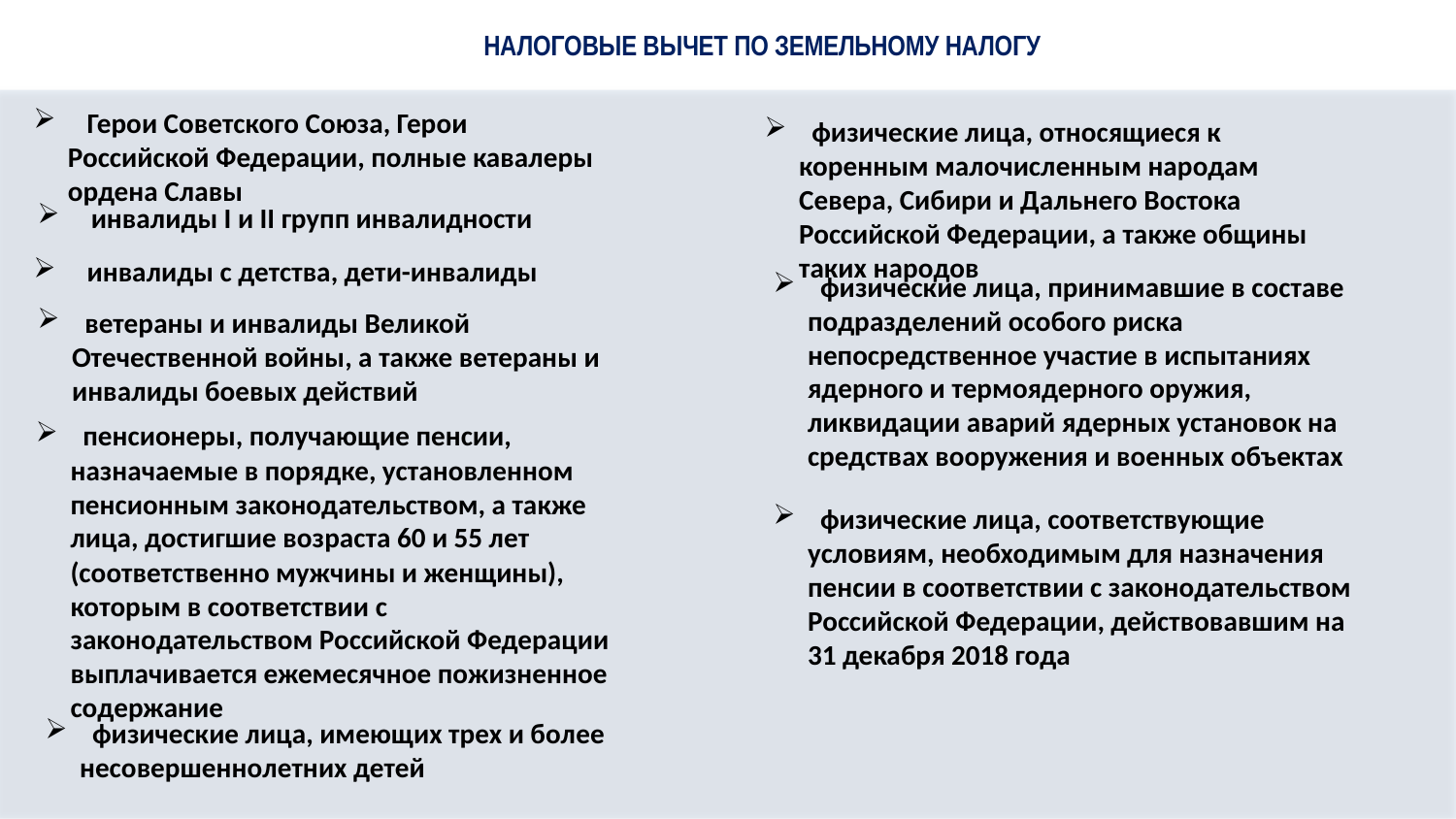

НАЛОГОВЫЕ ВЫЧЕТ ПО ЗЕМЕЛЬНОМУ НАЛОГУ

   Герои Советского Союза, Герои Российской Федерации, полные кавалеры ордена Славы
  физические лица, относящиеся к коренным малочисленным народам Севера, Сибири и Дальнего Востока Российской Федерации, а также общины таких народов
   инвалиды I и II групп инвалидности
   инвалиды с детства, дети-инвалиды

  физические лица, принимавшие в составе подразделений особого риска непосредственное участие в испытаниях ядерного и термоядерного оружия, ликвидации аварий ядерных установок на средствах вооружения и военных объектах
  ветераны и инвалиды Великой Отечественной войны, а также ветераны и инвалиды боевых действий
  пенсионеры, получающие пенсии, назначаемые в порядке, установленном пенсионным законодательством, а также лица, достигшие возраста 60 и 55 лет (соответственно мужчины и женщины), которым в соответствии с законодательством Российской Федерации выплачивается ежемесячное пожизненное содержание
  физические лица, соответствующие условиям, необходимым для назначения пенсии в соответствии с законодательством Российской Федерации, действовавшим на 31 декабря 2018 года
  физические лица, имеющих трех и более несовершеннолетних детей